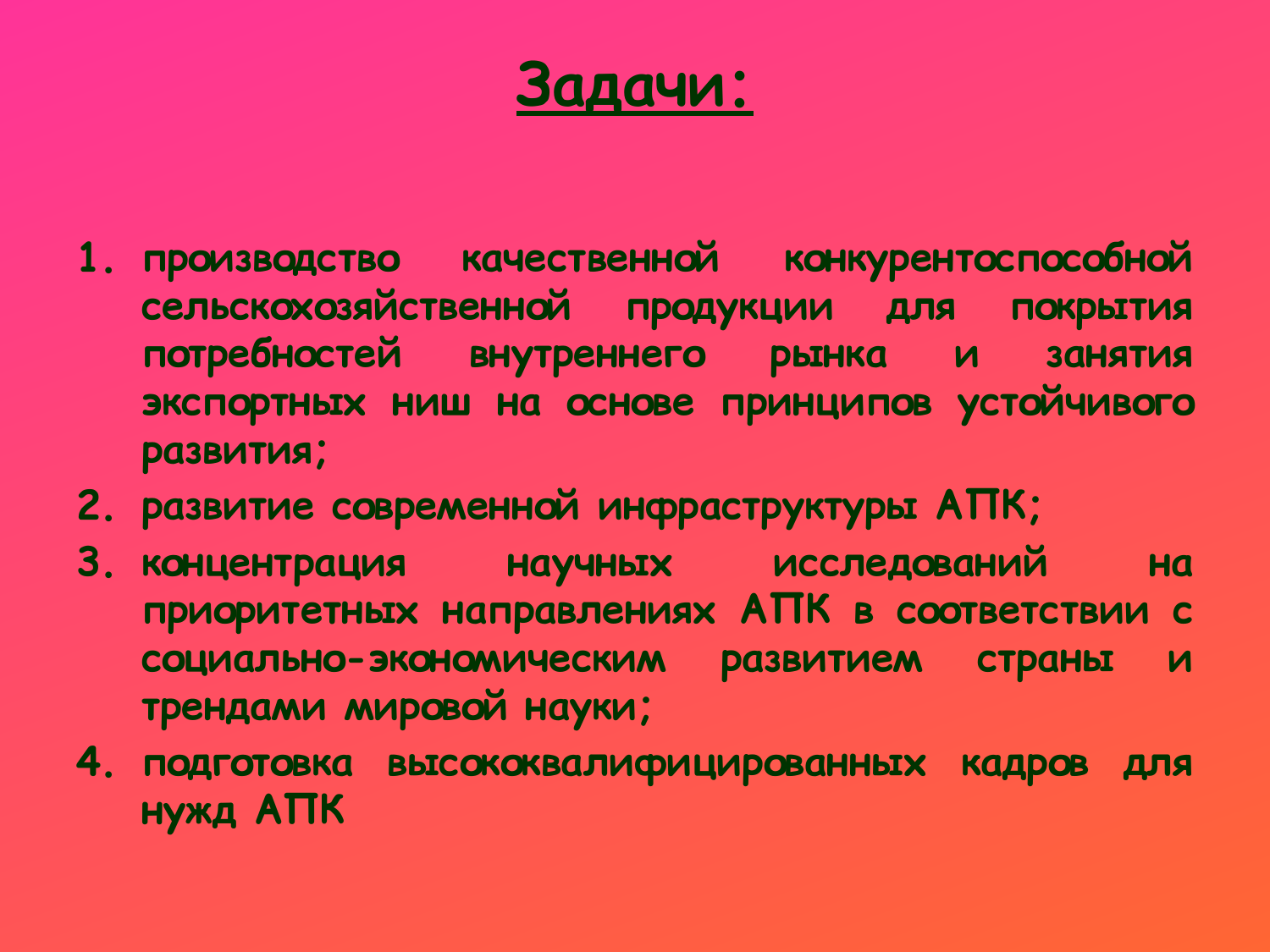

# Задачи:

производство качественной конкурентоспособной сельскохозяйственной продукции для покрытия потребностей внутреннего рынка и занятия экспортных ниш на основе принципов устойчивого развития;
развитие современной инфраструктуры АПК;
концентрация научных исследований на приоритетных направлениях АПК в соответствии с социально-экономическим развитием страны и трендами мировой науки;
подготовка высококвалифицированных кадров для нужд АПК